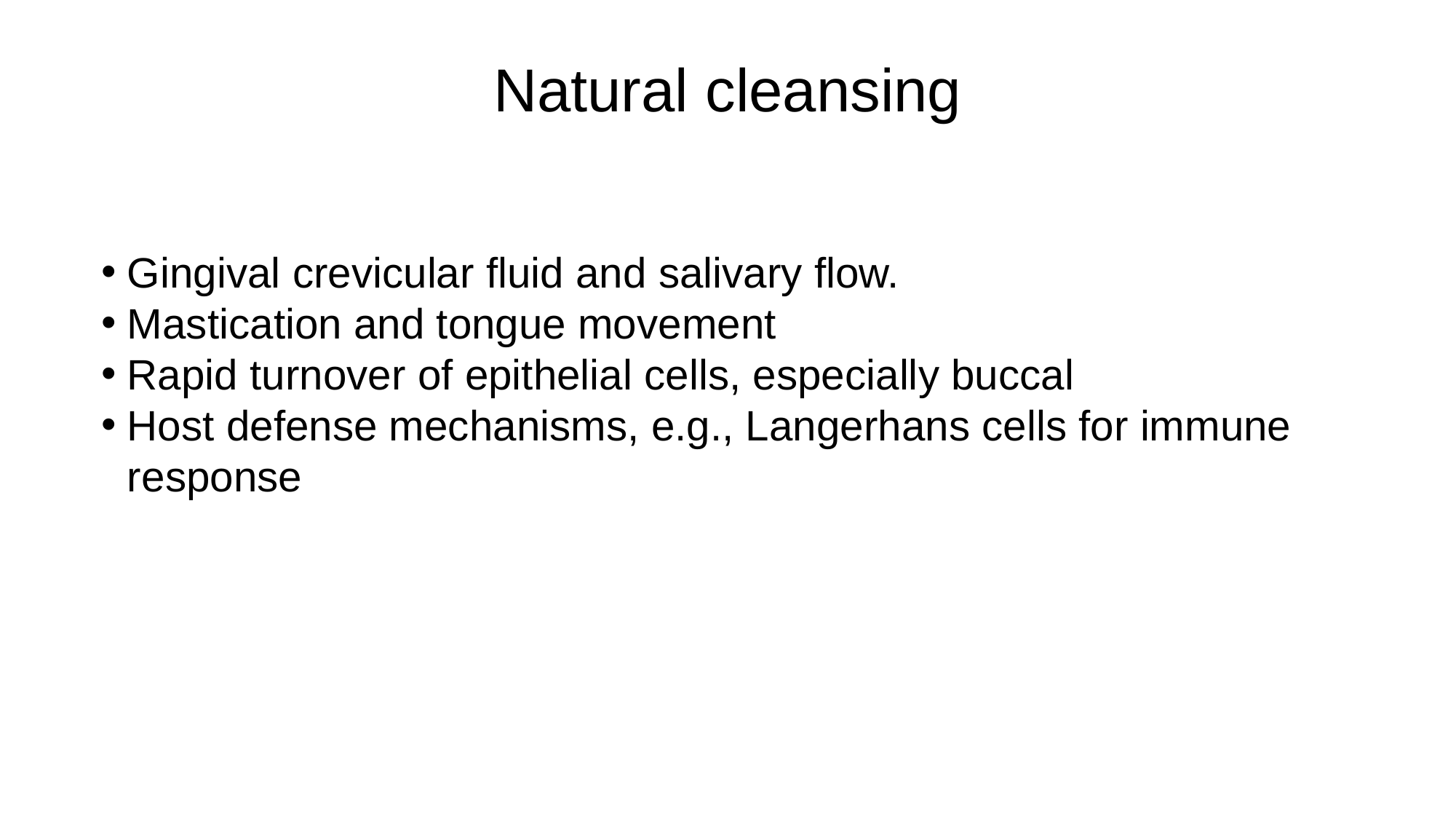

Natural cleansing
Gingival crevicular fluid and salivary flow.
Mastication and tongue movement
Rapid turnover of epithelial cells, especially buccal
Host defense mechanisms, e.g., Langerhans cells for immune response